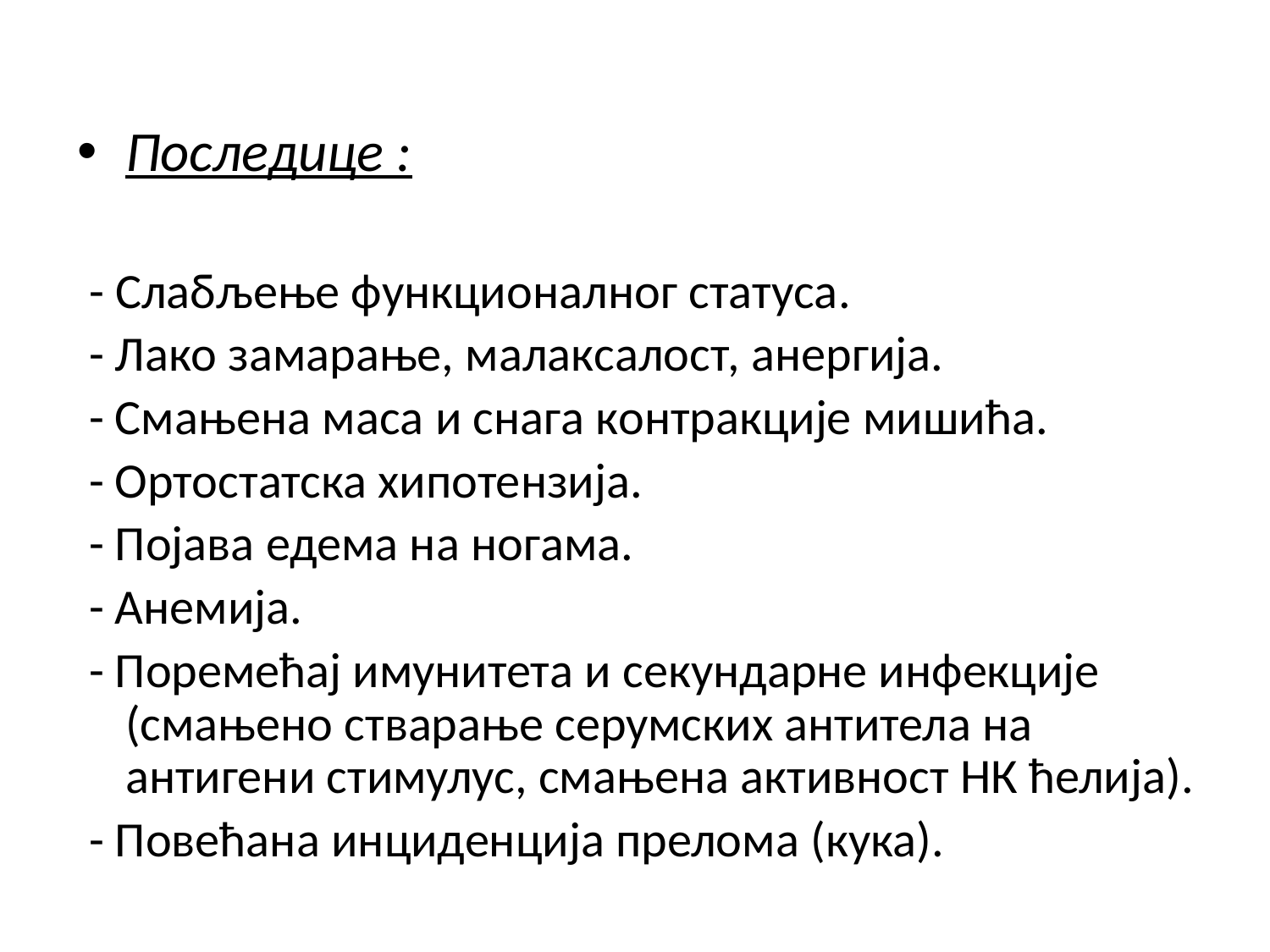

Последице :

 - Слабљење функционалног статуса.
 - Лако замарање, малаксалост, анергија.
 - Смањена маса и снага контракције мишића.
 - Ортостатска хипотензија.
 - Појава едема на ногама.
 - Анемија.
 - Поремећај имунитета и секундарне инфекције (смањено стварање серумских антитела на антигени стимулус, смањена активност НК ћелија).
 - Повећана инциденција прелома (кука).